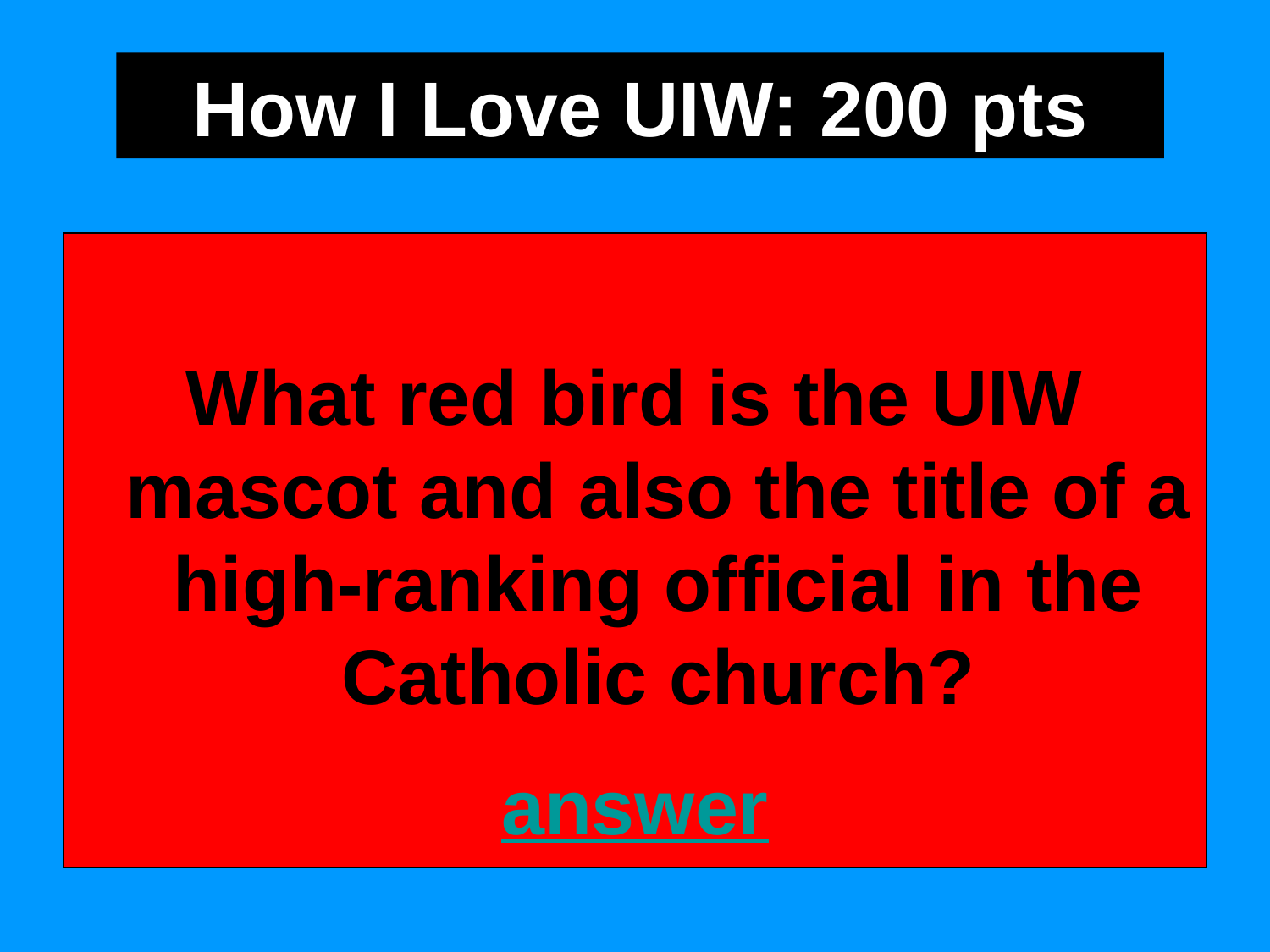

How I Love UIW: 200 pts

What red bird is the UIW mascot and also the title of a high-ranking official in the Catholic church?
answer